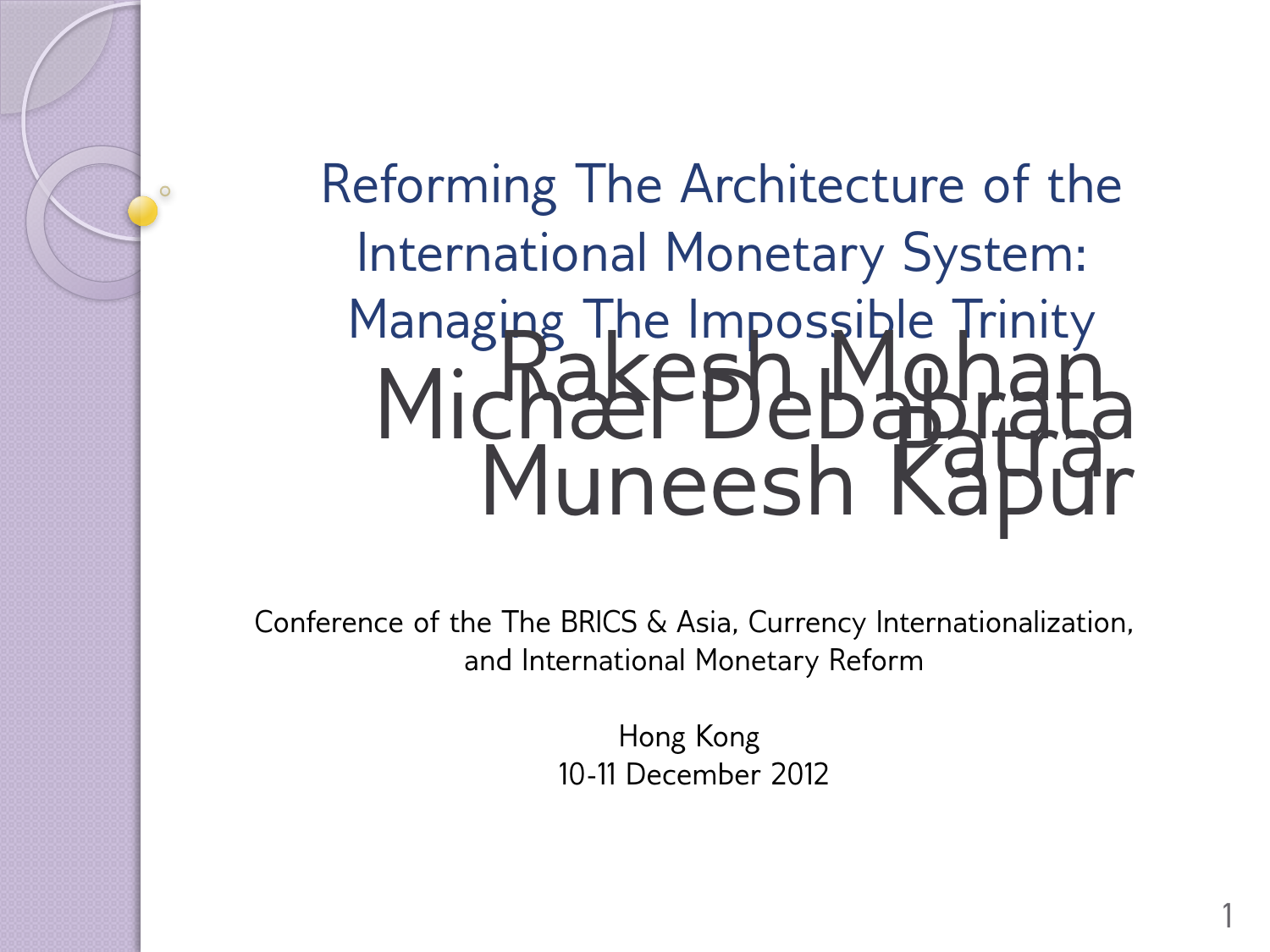

# Reforming The Architecture of the International Monetary System: Managing The Impossible Trinity
Rakesh Mohan
Michael Debabrata Patra
Muneesh Kapur

Conference of the The BRICS & Asia, Currency Internationalization,
and International Monetary Reform

Hong Kong
10-11 December 2012

1